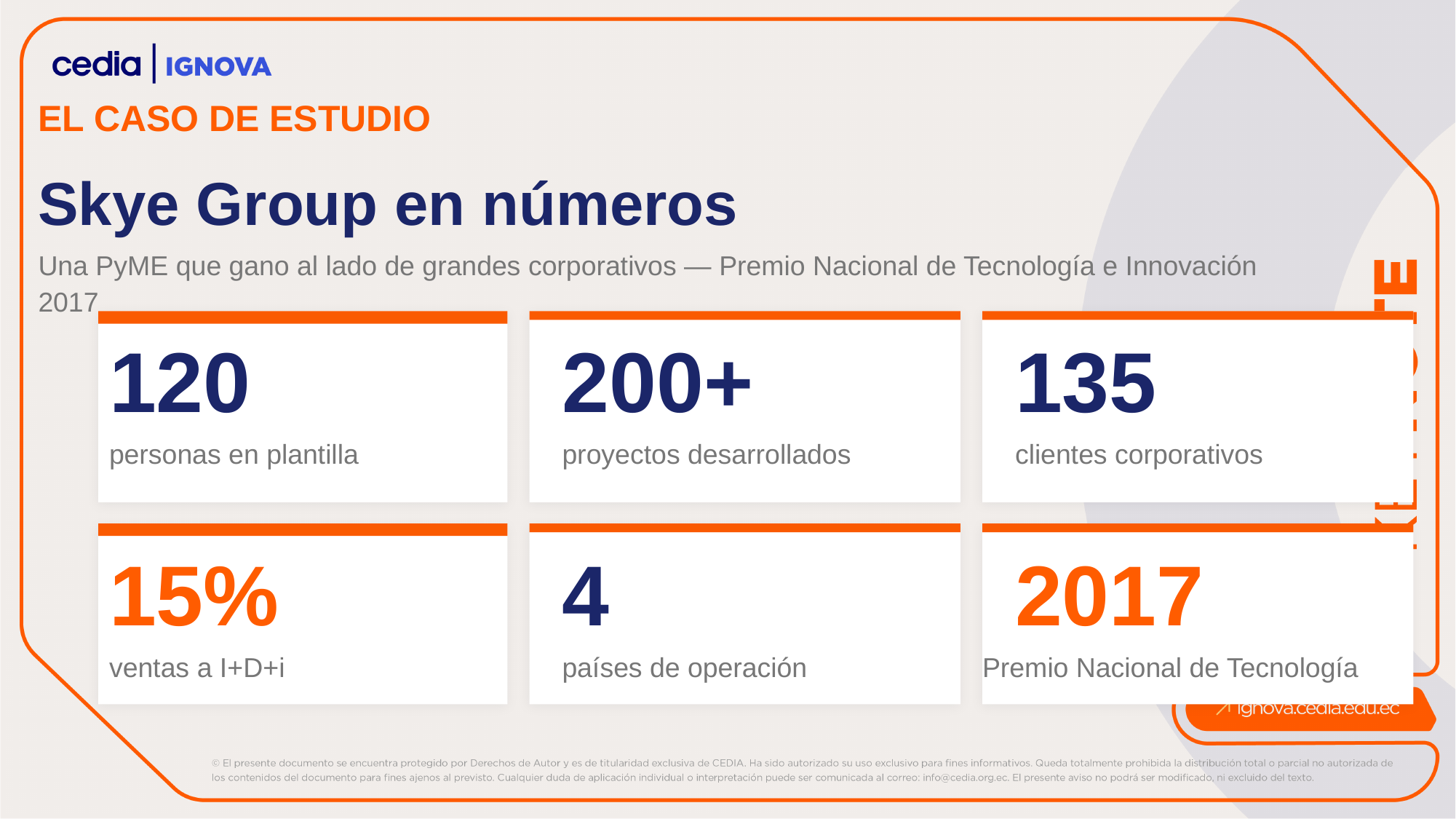

EL CASO DE ESTUDIO
Skye Group en números
Una PyME que gano al lado de grandes corporativos — Premio Nacional de Tecnología e Innovación 2017

120
200+
135
personas en plantilla
proyectos desarrollados
clientes corporativos

15%
4
2017
ventas a I+D+i
países de operación
Premio Nacional de Tecnología